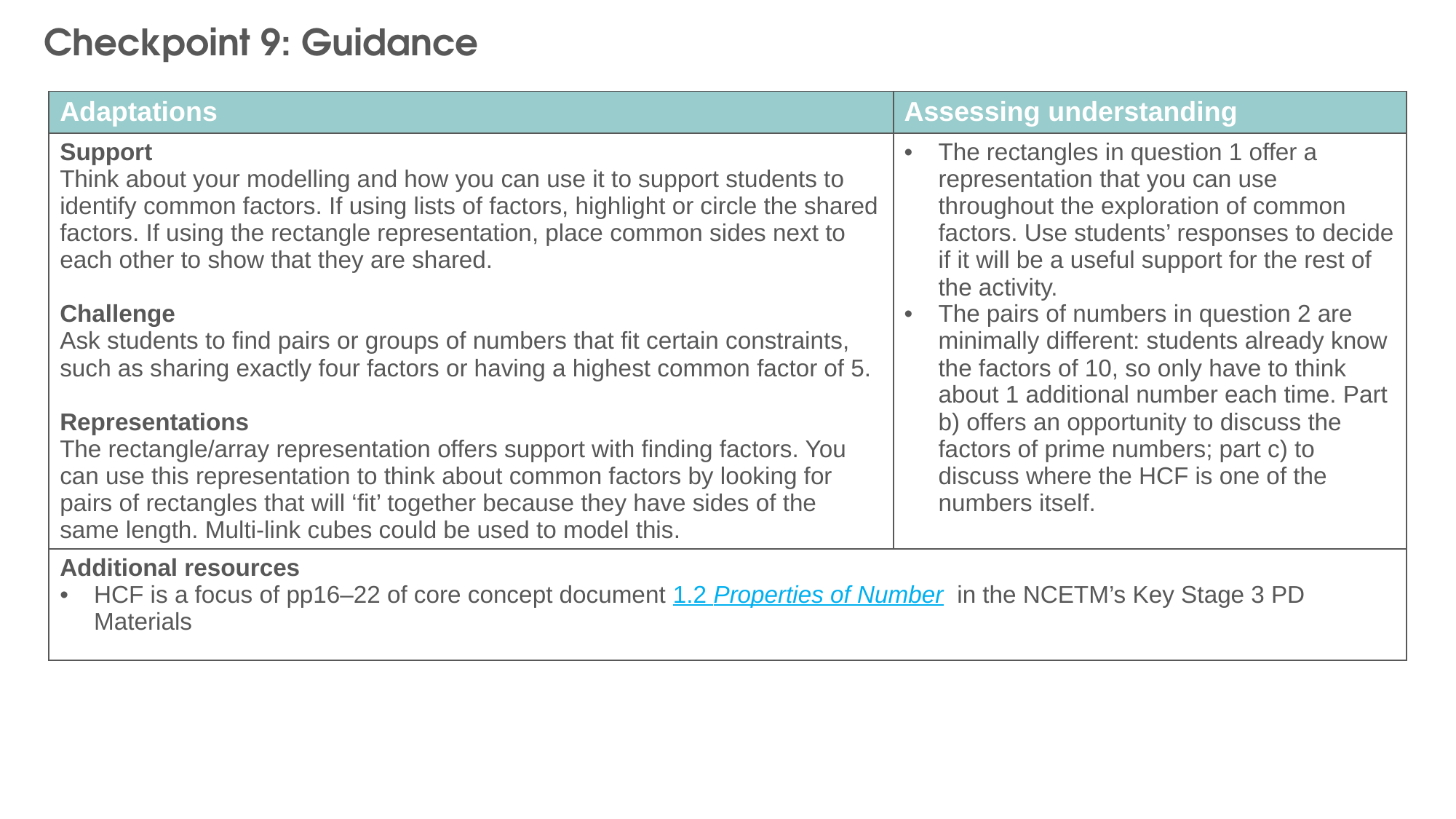

Checkpoint 9: Guidance
| Adaptations | Assessing understanding |
| --- | --- |
| Support Think about your modelling and how you can use it to support students to identify common factors. If using lists of factors, highlight or circle the shared factors. If using the rectangle representation, place common sides next to each other to show that they are shared. Challenge Ask students to find pairs or groups of numbers that fit certain constraints, such as sharing exactly four factors or having a highest common factor of 5. Representations The rectangle/array representation offers support with finding factors. You can use this representation to think about common factors by looking for pairs of rectangles that will ‘fit’ together because they have sides of the same length. Multi-link cubes could be used to model this. | The rectangles in question 1 offer a representation that you can use throughout the exploration of common factors. Use students’ responses to decide if it will be a useful support for the rest of the activity. The pairs of numbers in question 2 are minimally different: students already know the factors of 10, so only have to think about 1 additional number each time. Part b) offers an opportunity to discuss the factors of prime numbers; part c) to discuss where the HCF is one of the numbers itself. |
| Additional resources HCF is a focus of pp16–22 of core concept document 1.2 Properties of Number in the NCETM’s Key Stage 3 PD Materials |  |